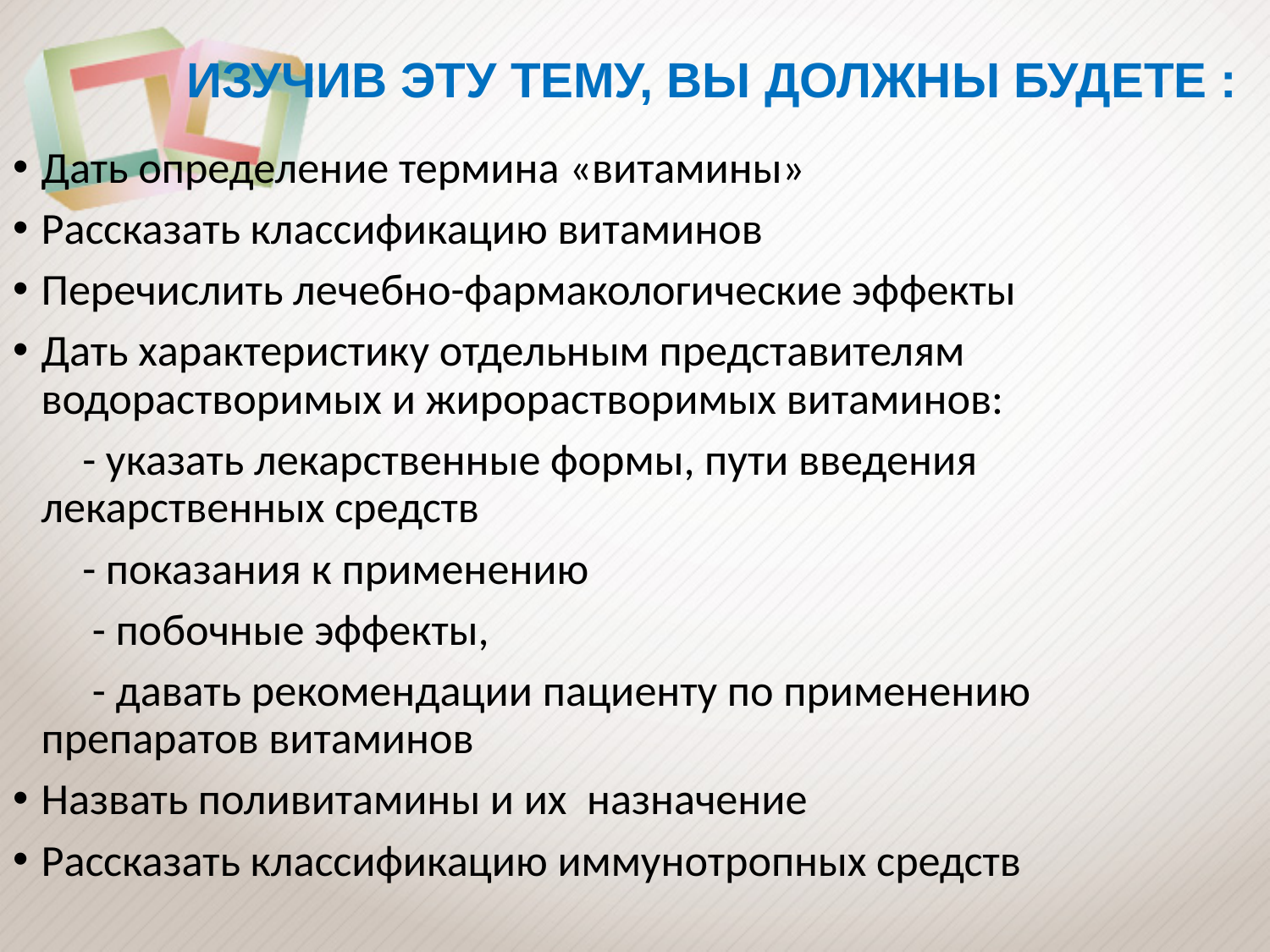

# Изучив эту тему, Вы должны будете :
Дать определение термина «витамины»
Рассказать классификацию витаминов
Перечислить лечебно-фармакологические эффекты
Дать характеристику отдельным представителям   водорастворимых и жирорастворимых витаминов:
       - указать лекарственные формы, пути введения лекарственных средств
       - показания к применению
        - побочные эффекты,
        - давать рекомендации пациенту по применению препаратов витаминов
Назвать поливитамины и их  назначение
Рассказать классификацию иммунотропных средств